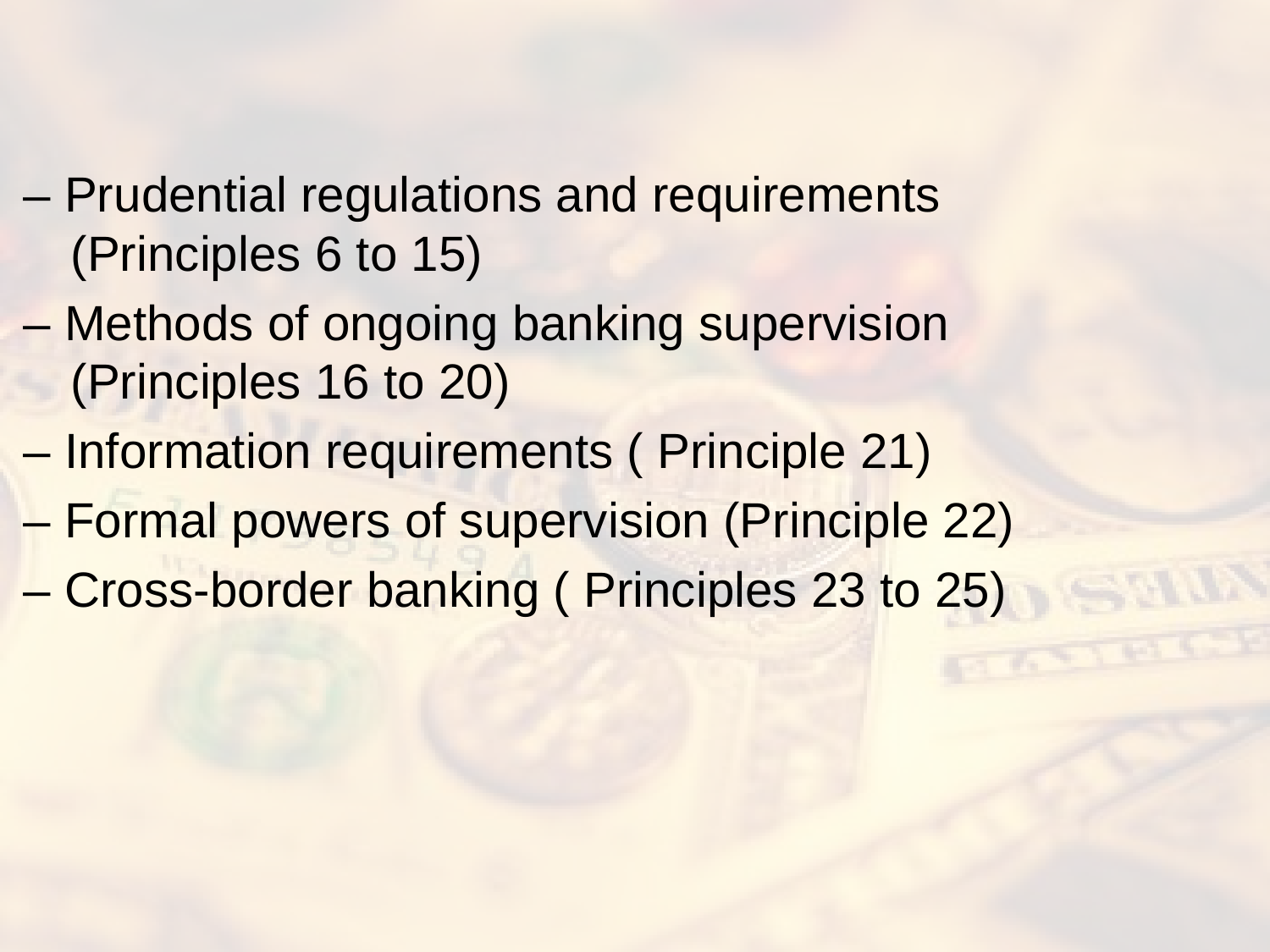

#
– Prudential regulations and requirements (Principles 6 to 15)
– Methods of ongoing banking supervision (Principles 16 to 20)
– Information requirements ( Principle 21)
– Formal powers of supervision (Principle 22)
– Cross-border banking ( Principles 23 to 25)